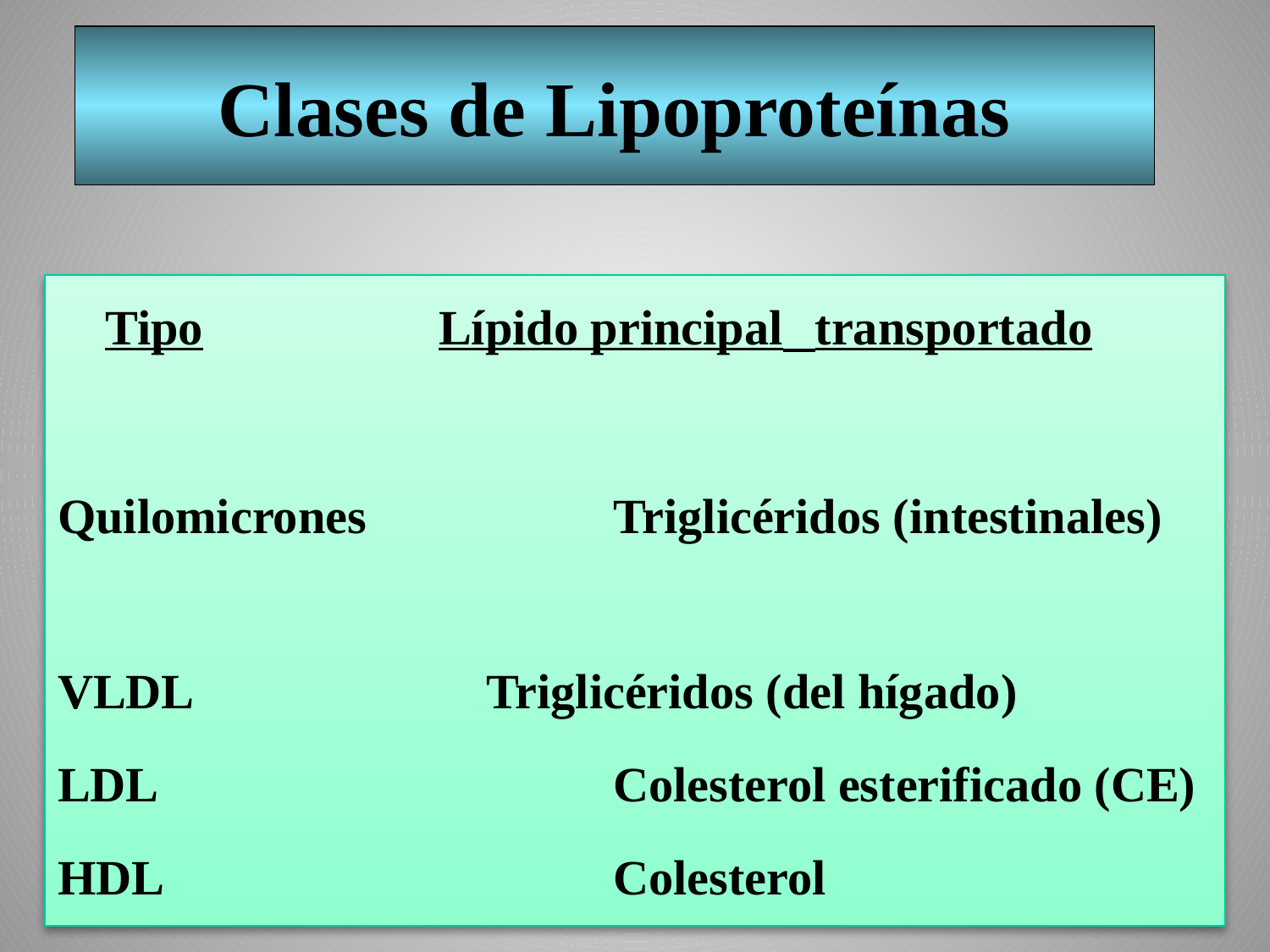

# Clases de Lipoproteínas
   Tipo		     Lípido principal  transportado

Quilomicrones		Triglicéridos (intestinales)
VLDL			Triglicéridos (del hígado)
LDL				Colesterol esterificado (CE)
HDL		 		Colesterol